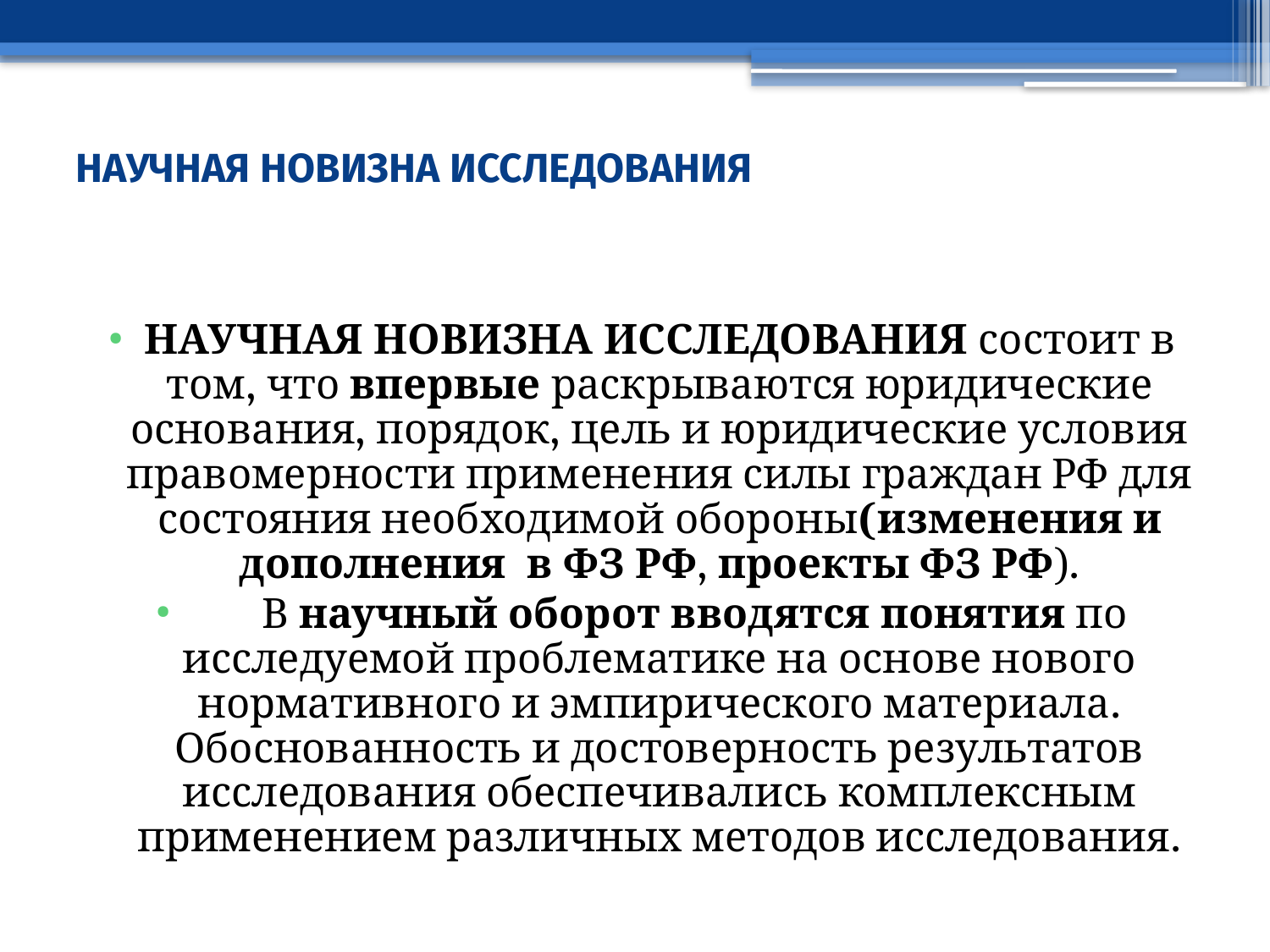

# НАУЧНАЯ НОВИЗНА ИССЛЕДОВАНИЯ
НАУЧНАЯ НОВИЗНА ИССЛЕДОВАНИЯ состоит в том, что впервые раскрываются юридические основания, порядок, цель и юридические условия правомерности применения силы граждан РФ для состояния необходимой обороны(изменения и дополнения  в ФЗ РФ, проекты ФЗ РФ).
       В научный оборот вводятся понятия по исследуемой проблематике на основе нового нормативного и эмпирического материала. Обоснованность и достоверность результатов исследования обеспечивались комплексным применением различных методов исследования.